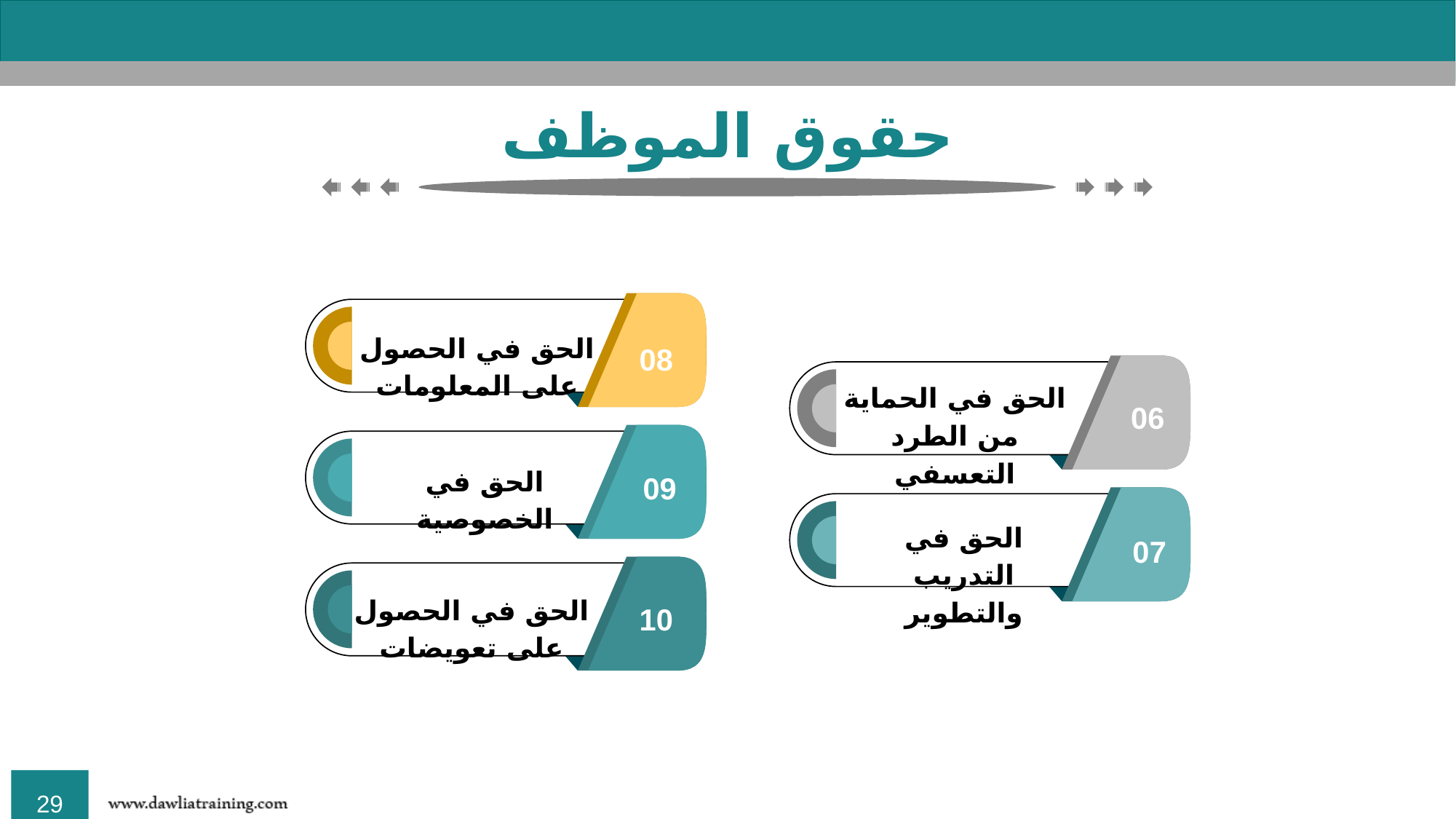

حقوق الموظف

الحق في الحصول على المعلومات
08

الحق في الحماية من الطرد التعسفي
06

الحق في الخصوصية
09

الحق في التدريب والتطوير
07

الحق في الحصول على تعويضات
10